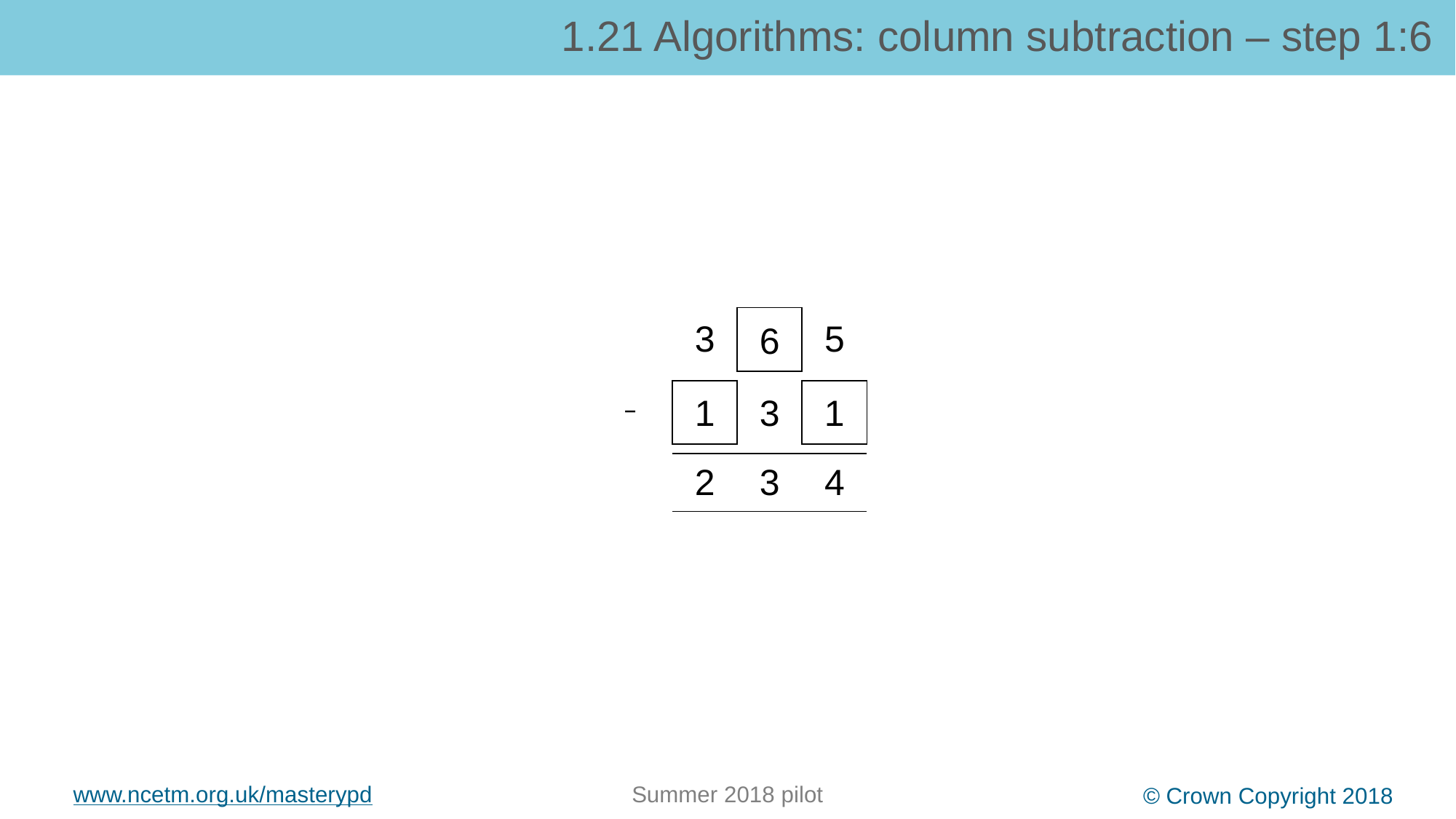

1.21 Algorithms: column subtraction – step 1:6
|  | 3 |  | 5 |
| --- | --- | --- | --- |
|  |  |  |  |
| − |  | 3 |  |
|  |  |  |  |
|  | 2 | 3 | 4 |
6
1
1